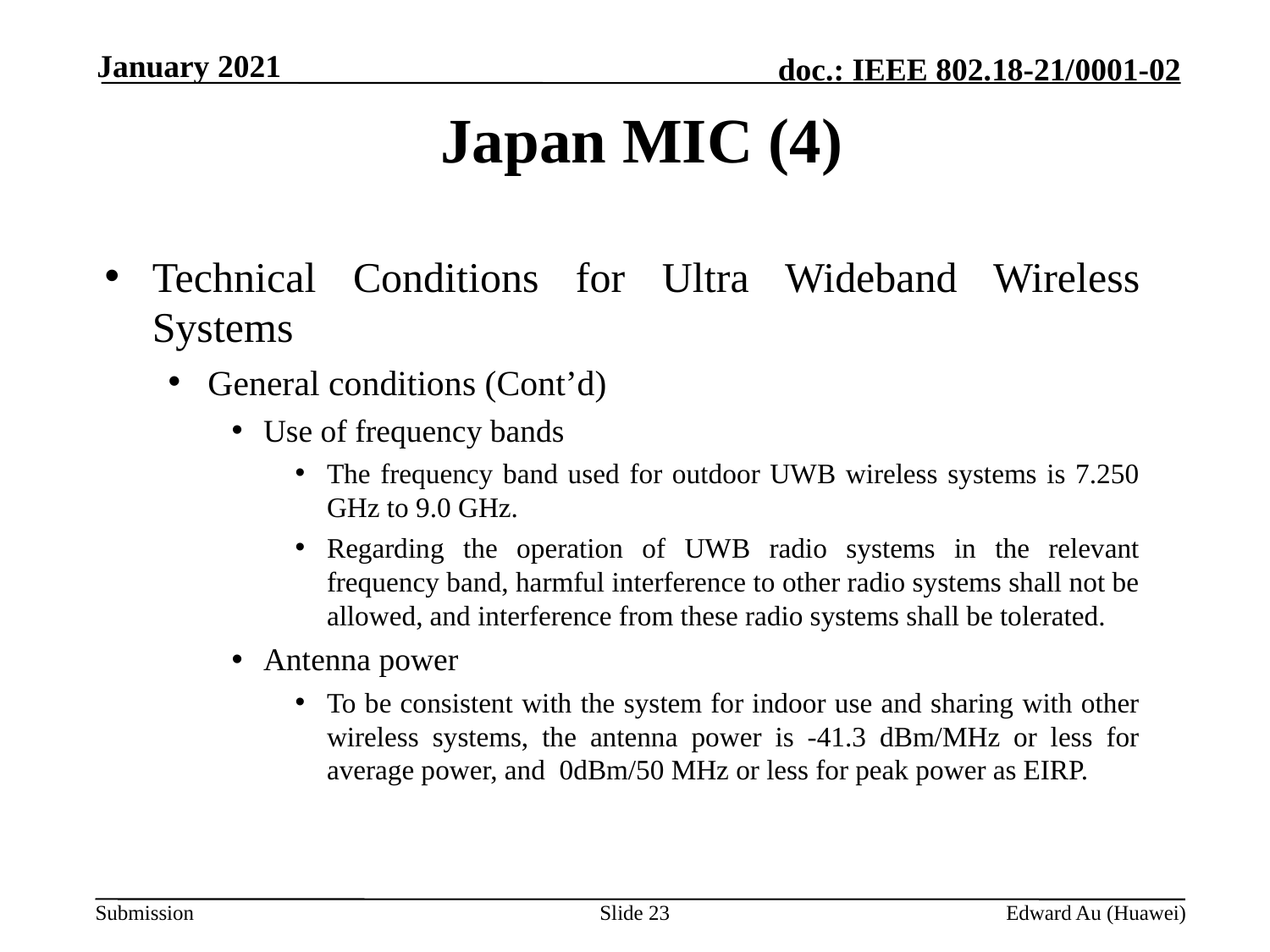

January 2021
# Japan MIC (4)
Technical Conditions for Ultra Wideband Wireless Systems
General conditions (Cont’d)
Use of frequency bands
The frequency band used for outdoor UWB wireless systems is 7.250 GHz to 9.0 GHz.
Regarding the operation of UWB radio systems in the relevant frequency band, harmful interference to other radio systems shall not be allowed, and interference from these radio systems shall be tolerated.
Antenna power
To be consistent with the system for indoor use and sharing with other wireless systems, the antenna power is -41.3 dBm/MHz or less for average power, and  0dBm/50 MHz or less for peak power as EIRP.

Slide 23
Edward Au (Huawei)